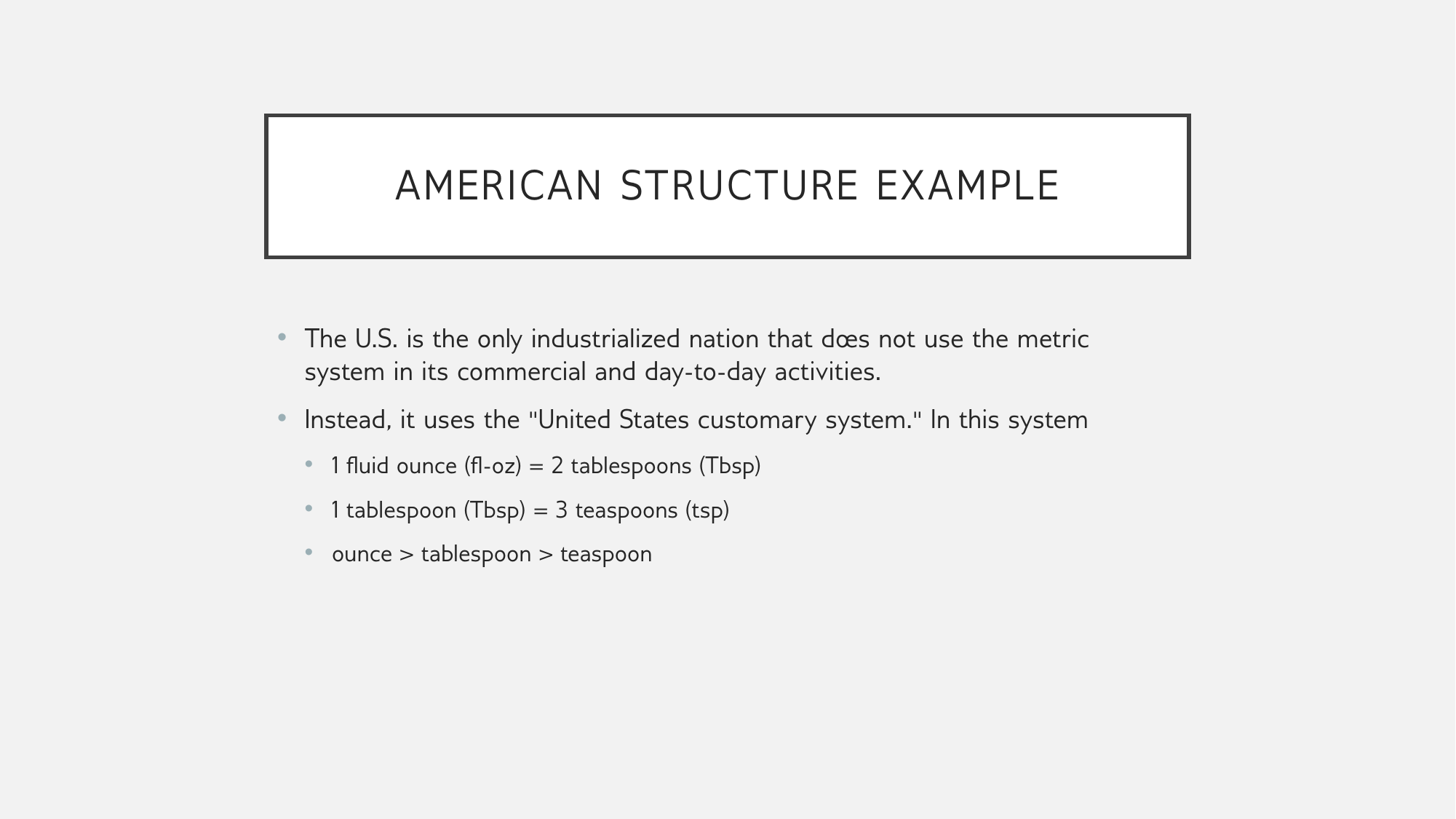

# American Structure Example
The U.S. is the only industrialized nation that does not use the metric system in its commercial and day-to-day activities.
Instead, it uses the "United States customary system." In this system
1 fluid ounce (fl-oz) = 2 tablespoons (Tbsp)
1 tablespoon (Tbsp) = 3 teaspoons (tsp)
ounce > tablespoon > teaspoon